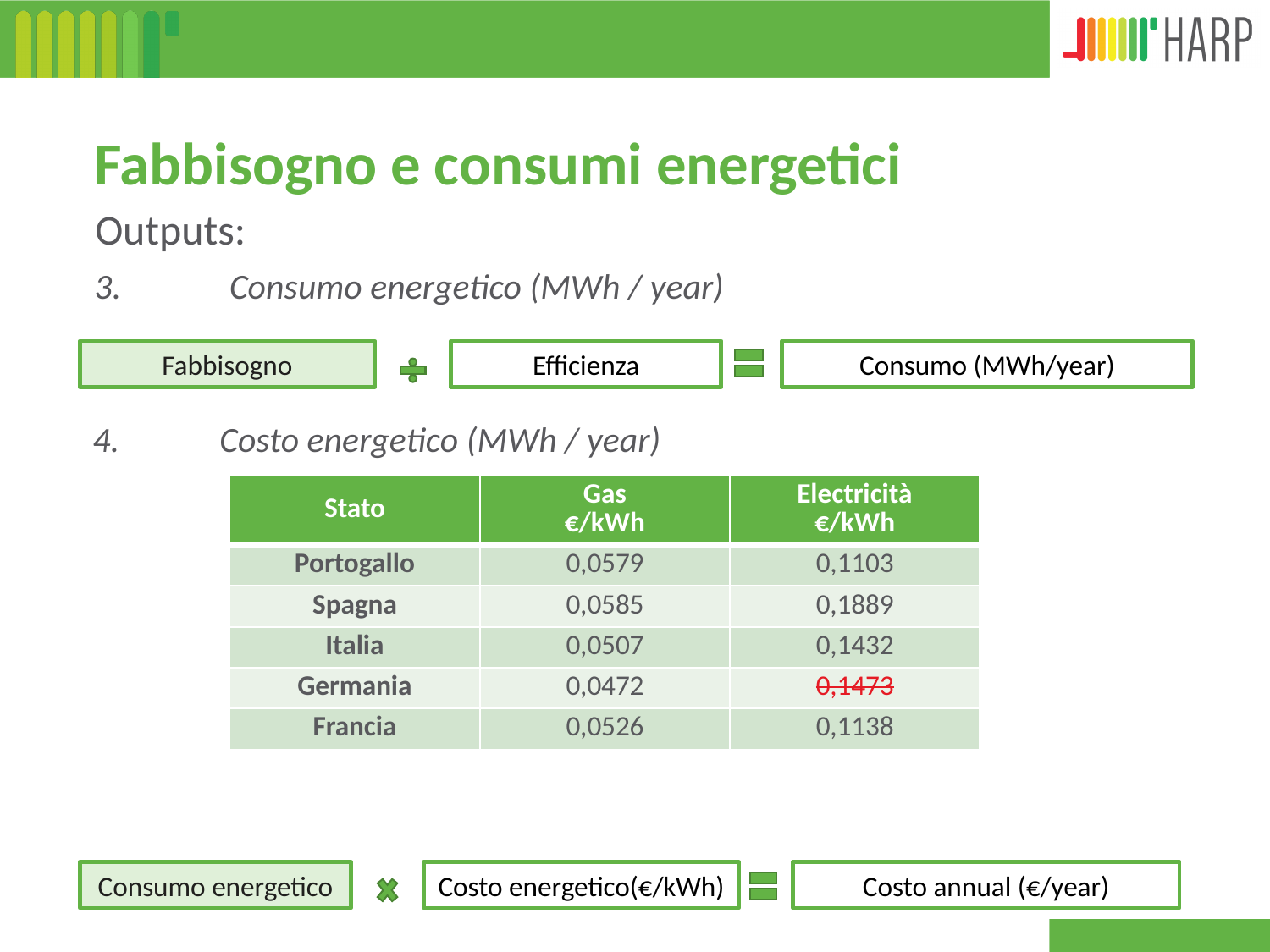

Fabbisogno e consumi energetici
Outputs:
3.	 Consumo energetico (MWh / year)

Fabbisogno
Efficienza
Consumo (MWh/year)

4.	Costo energetico (MWh / year)

| Stato | Gas €/kWh | Electricità €/kWh |
| --- | --- | --- |
| Portogallo | 0,0579 | 0,1103 |
| Spagna | 0,0585 | 0,1889 |
| Italia | 0,0507 | 0,1432 |
| Germania | 0,0472 | 0,1473 |
| Francia | 0,0526 | 0,1138 |
Consumo energetico
Costo energetico(€/kWh)
Costo annual (€/year)